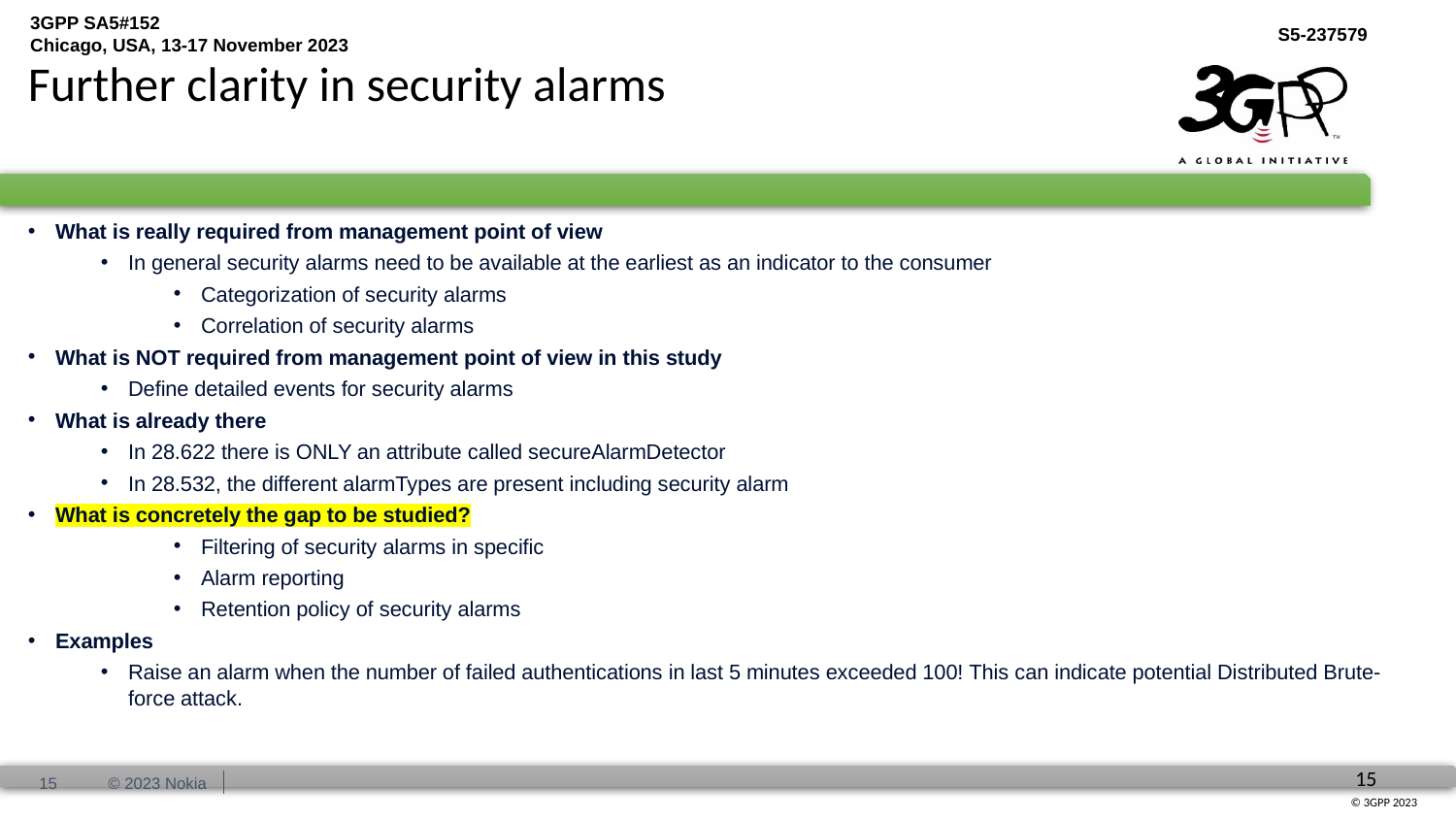

Further clarity in security alarms
What is really required from management point of view
In general security alarms need to be available at the earliest as an indicator to the consumer
Categorization of security alarms
Correlation of security alarms
What is NOT required from management point of view in this study
Define detailed events for security alarms
What is already there
In 28.622 there is ONLY an attribute called secureAlarmDetector
In 28.532, the different alarmTypes are present including security alarm
What is concretely the gap to be studied?
Filtering of security alarms in specific
Alarm reporting
Retention policy of security alarms
Examples
Raise an alarm when the number of failed authentications in last 5 minutes exceeded 100! This can indicate potential Distributed Brute-force attack.